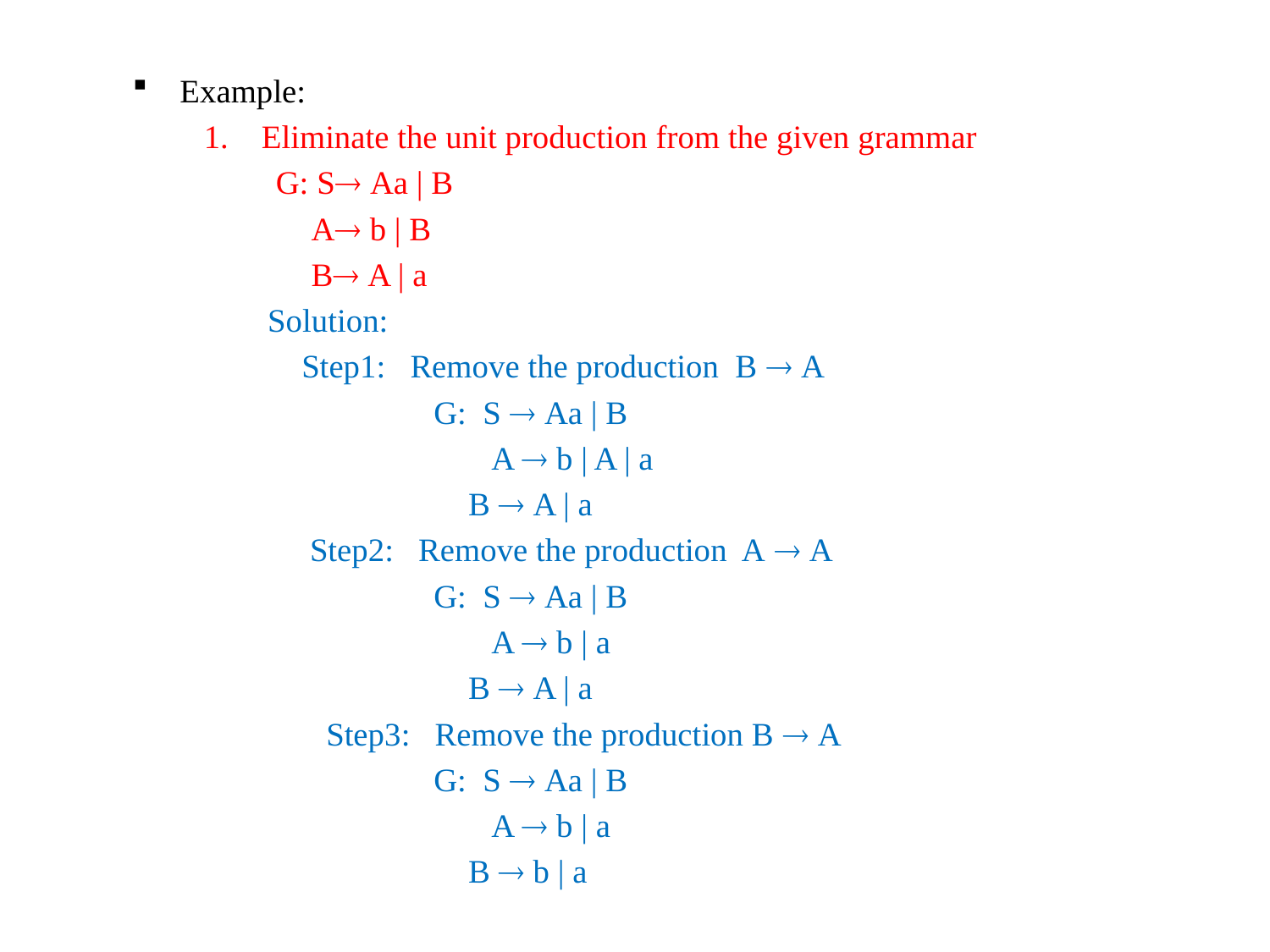

Example:
1.    Eliminate the unit production from the given grammar
	 G: S→ Aa | B
             A→ b | B
             B→ A | a
Solution:
       Step1:   Remove the production  B → A
                       G:  S → Aa | B
                              A → b | A | a
		    B → A | a
        Step2:   Remove the production  A → A
                       G:  S → Aa | B
                              A → b | a
		    B → A | a
          Step3:   Remove the production B → A
                       G:  S → Aa | B
                              A → b | a
		    B → b | a